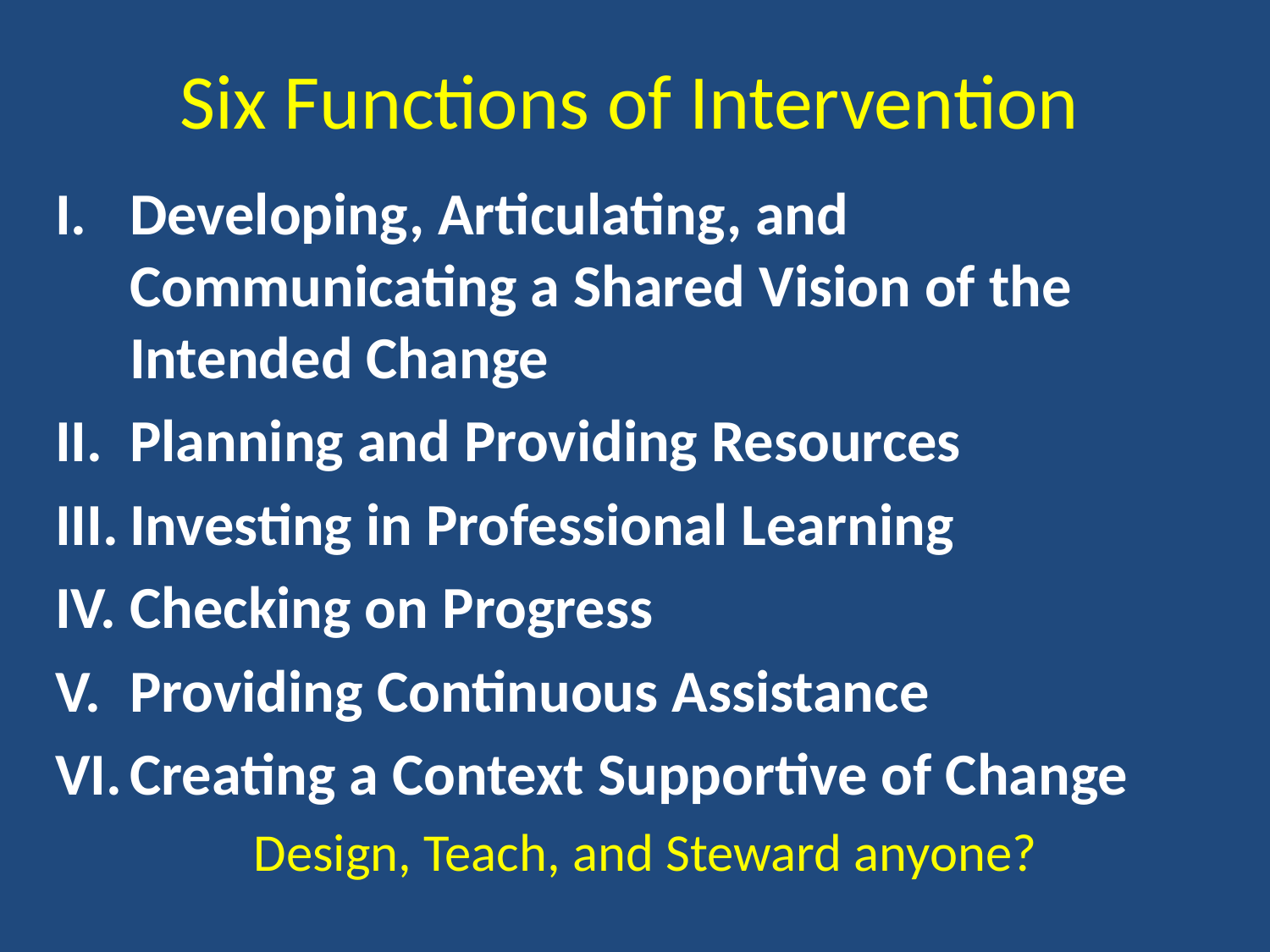

# Six Functions of Intervention
Developing, Articulating, and Communicating a Shared Vision of the Intended Change
Planning and Providing Resources
Investing in Professional Learning
Checking on Progress
Providing Continuous Assistance
Creating a Context Supportive of Change
Design, Teach, and Steward anyone?